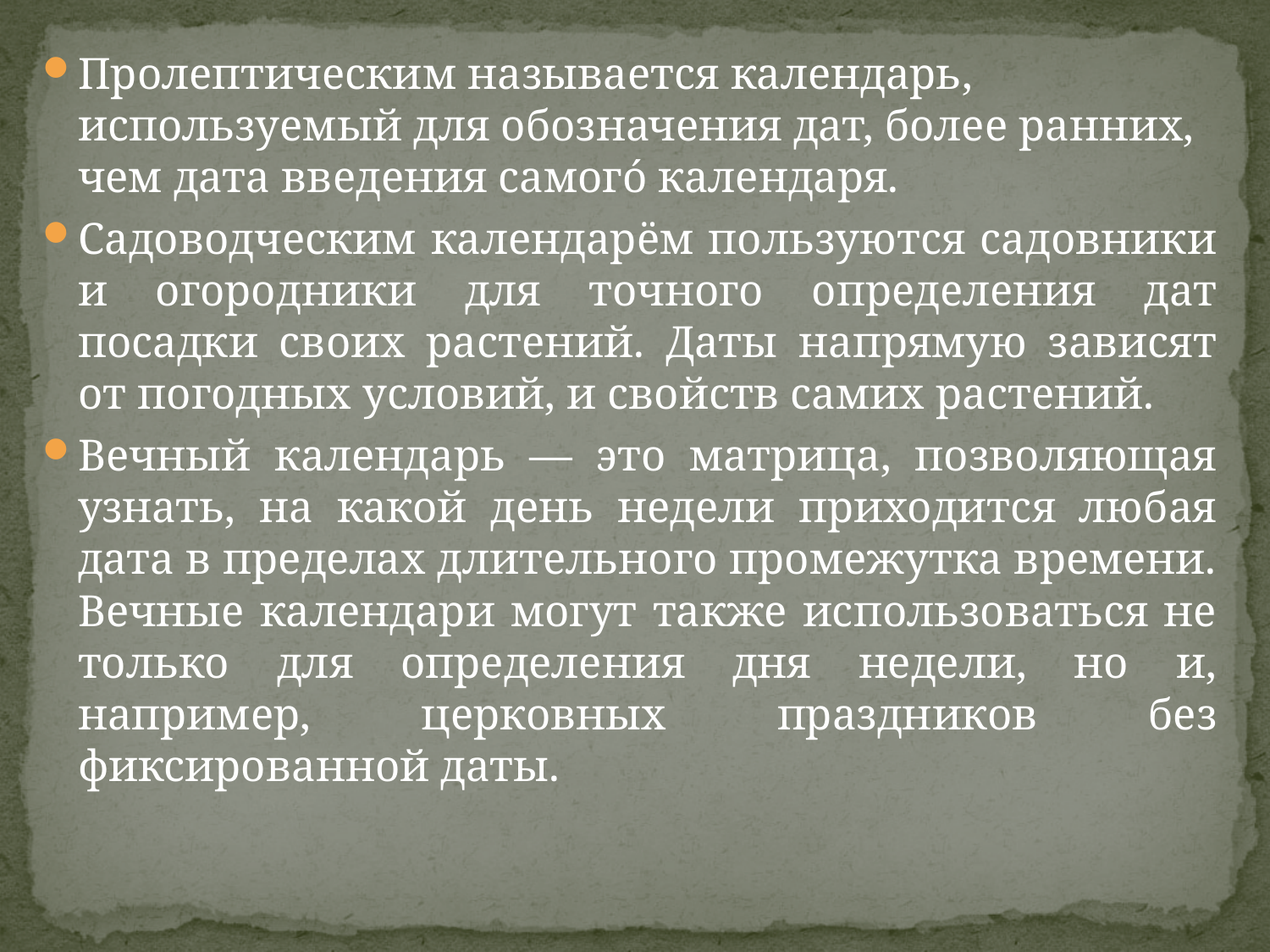

#
Пролептическим называется календарь, используемый для обозначения дат, более ранних, чем дата введения самого́ календаря.
Садоводческим календарём пользуются садовники и огородники для точного определения дат посадки своих растений. Даты напрямую зависят от погодных условий, и свойств самих растений.
Вечный календарь — это матрица, позволяющая узнать, на какой день недели приходится любая дата в пределах длительного промежутка времени. Вечные календари могут также использоваться не только для определения дня недели, но и, например, церковных праздников без фиксированной даты.